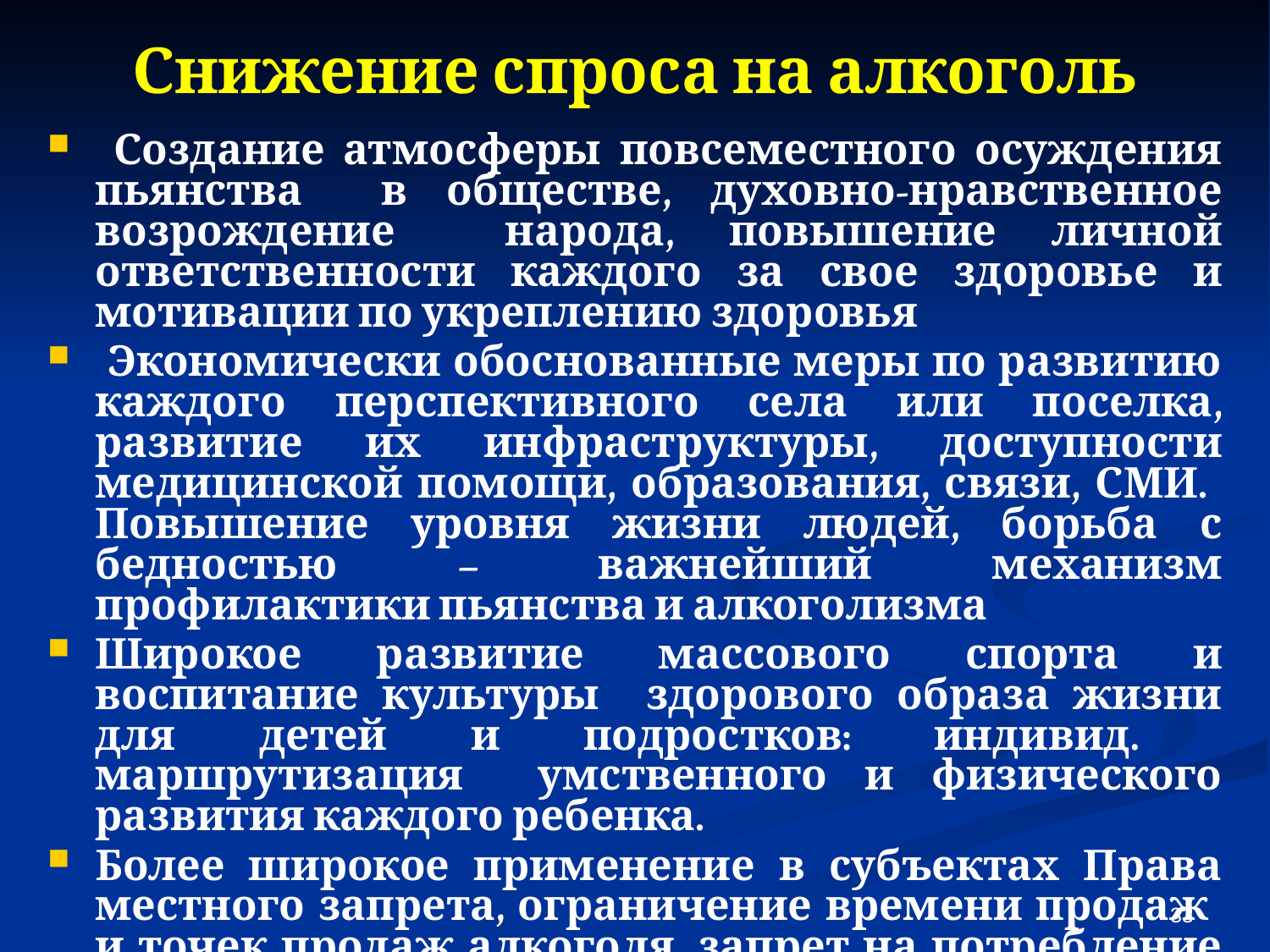

# Снижение спроса на алкоголь
 Создание атмосферы повсеместного осуждения пьянства  в обществе, духовно-нравственное возрождение  народа, повышение личной ответственности каждого за свое здоровье и мотивации по укреплению здоровья
 Экономически обоснованные меры по развитию каждого перспективного села или поселка, развитие их инфраструктуры, доступности медицинской помощи, образования, связи, СМИ.  Повышение уровня жизни людей, борьба с бедностью – важнейший механизм профилактики пьянства и алкоголизма
Широкое развитие массового спорта и воспитание культуры  здорового образа жизни для детей и подростков: индивид.  маршрутизация  умственного и физического развития каждого ребенка.
Более широкое применение в субъектах Права местного запрета, ограничение времени продаж  и точек продаж алкоголя, запрет на потребление энергетических напитков и  ПАВ
33